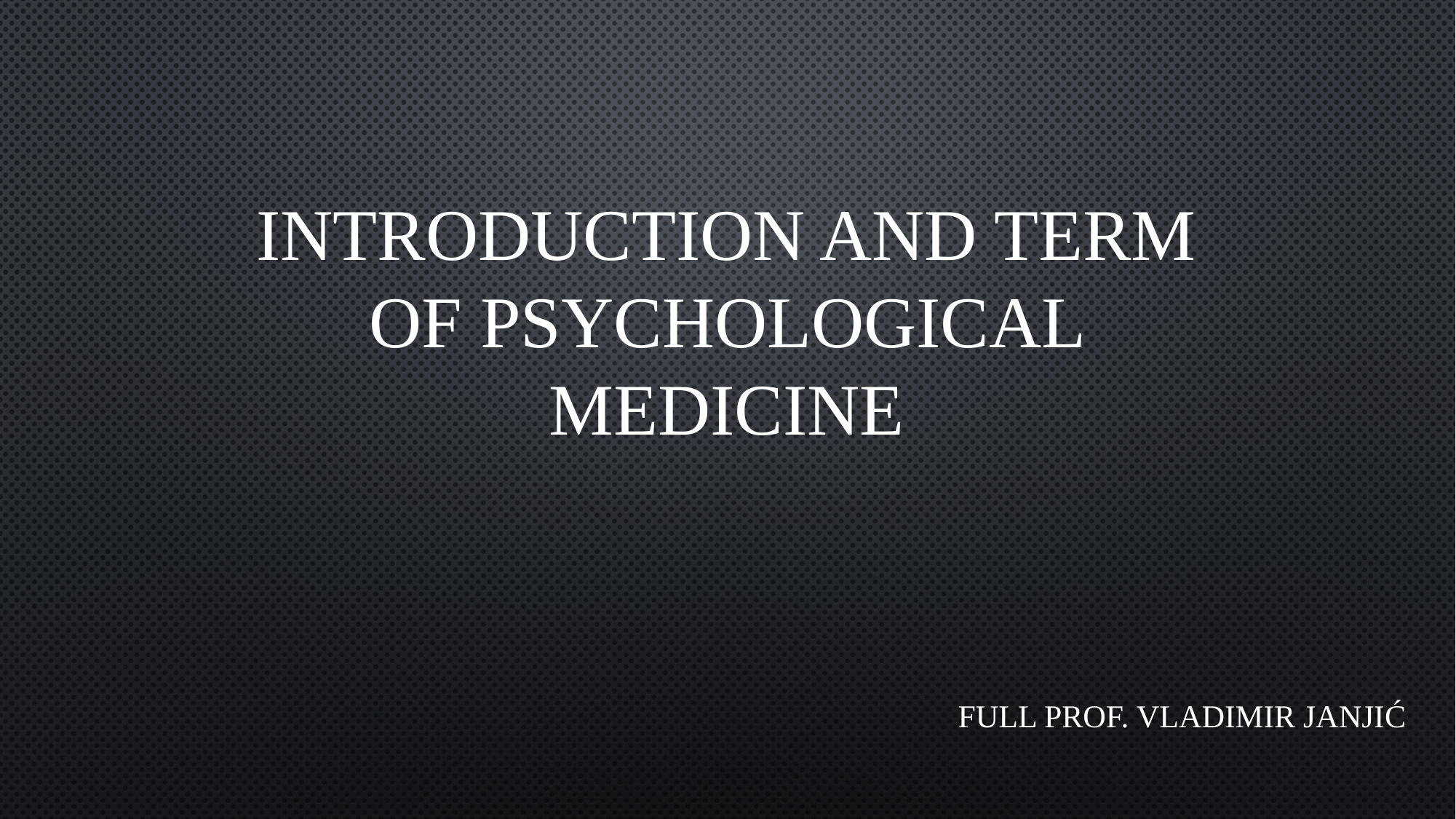

# Introduction and term of psychological medicine
Full prof. Vladimir Janjić